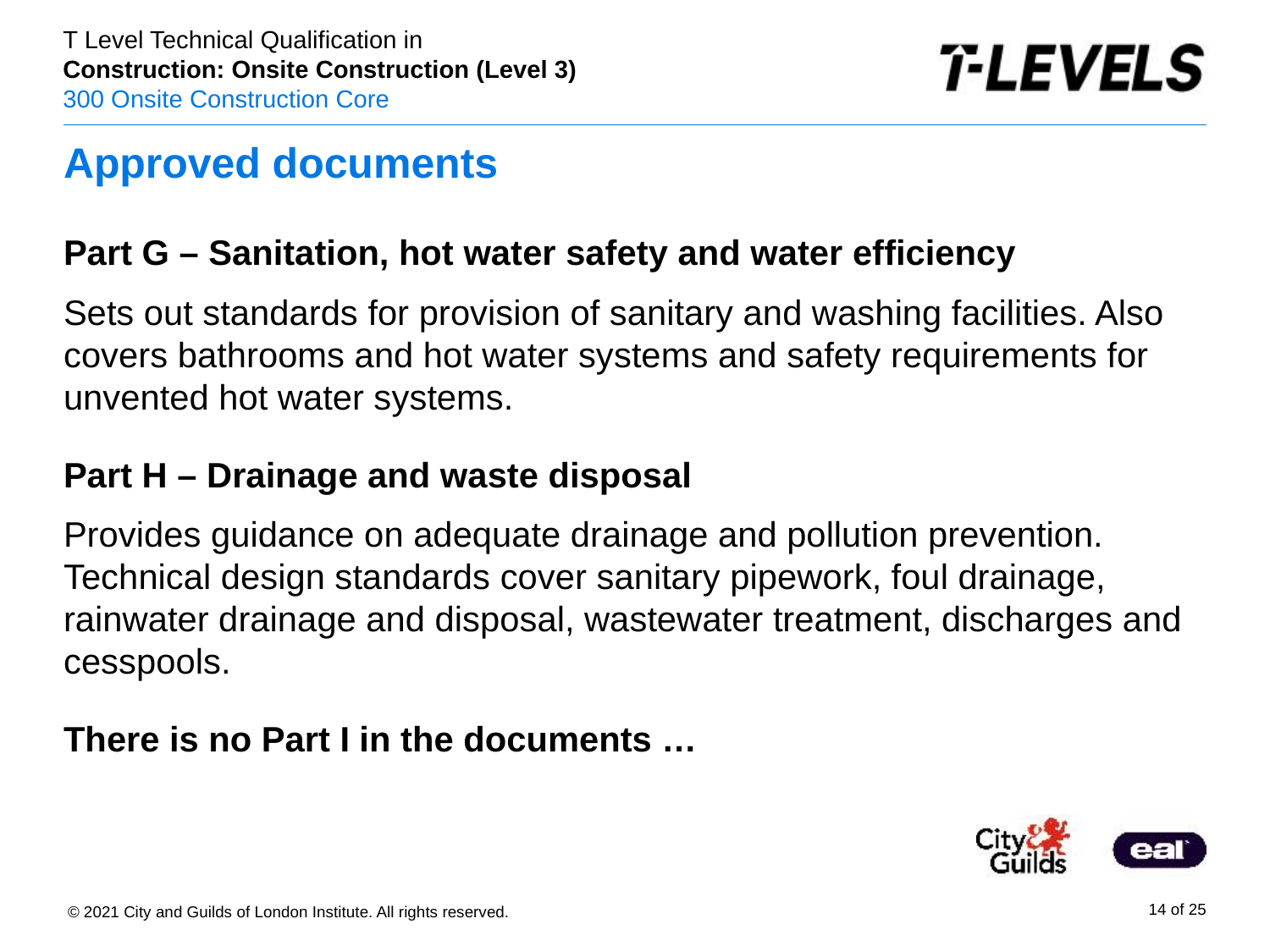

# Approved documents
Part G – Sanitation, hot water safety and water efficiency
Sets out standards for provision of sanitary and washing facilities. Also covers bathrooms and hot water systems and safety requirements for unvented hot water systems.
Part H – Drainage and waste disposal
Provides guidance on adequate drainage and pollution prevention. Technical design standards cover sanitary pipework, foul drainage, rainwater drainage and disposal, wastewater treatment, discharges and cesspools.
There is no Part I in the documents …